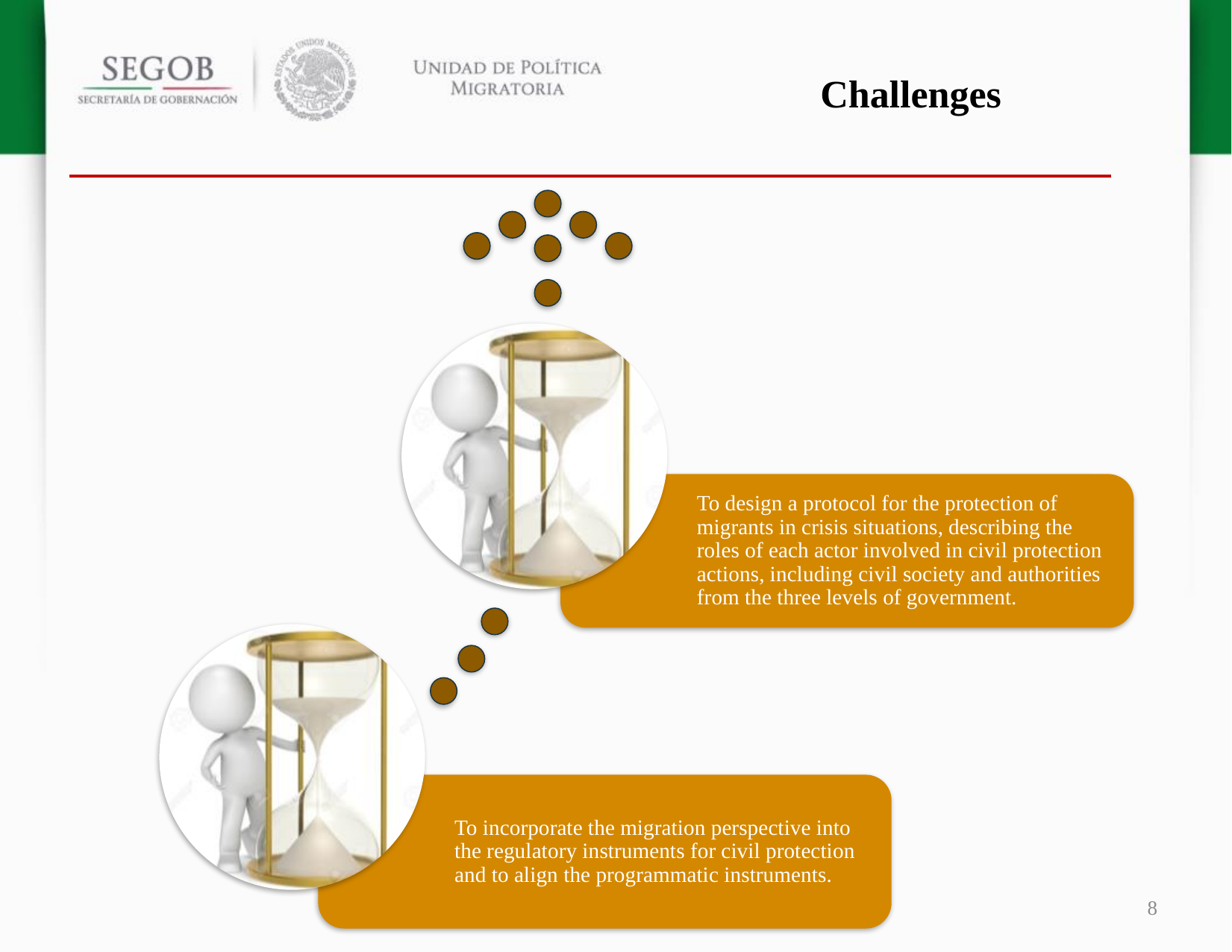

# Challenges
To incorporate the migration perspective into the regulatory instruments for civil protection and to align the programmatic instruments.
To design a protocol for the protection of migrants in crisis situations, describing the roles of each actor involved in civil protection actions, including civil society and authorities from the three levels of government.
8